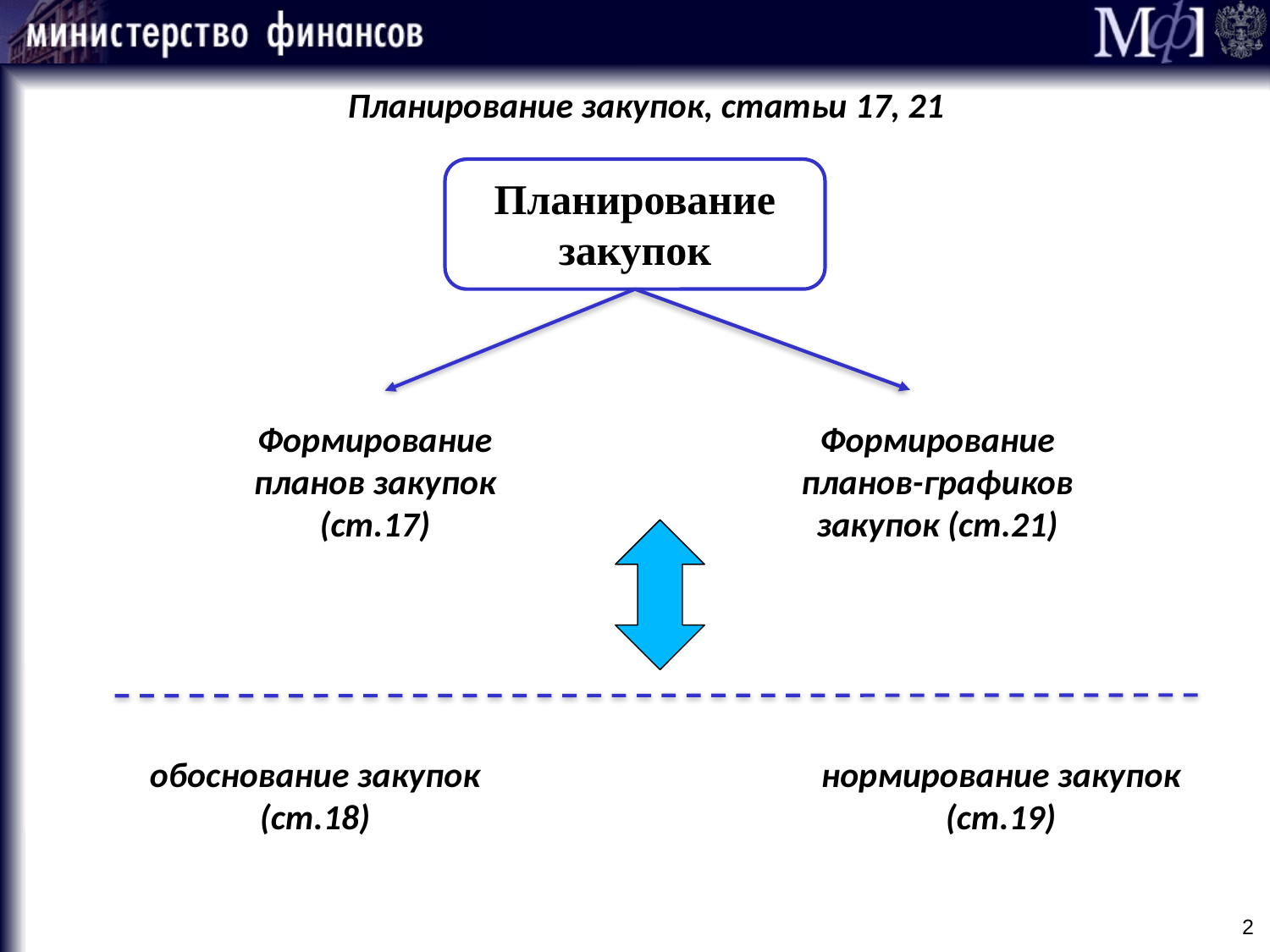

Планирование закупок, статьи 17, 21
Планирование закупок
Формирование планов закупок (ст.17)
Формирование планов-графиков закупок (ст.21)

обоснование закупок
(ст.18)
нормирование закупок
(ст.19)
2